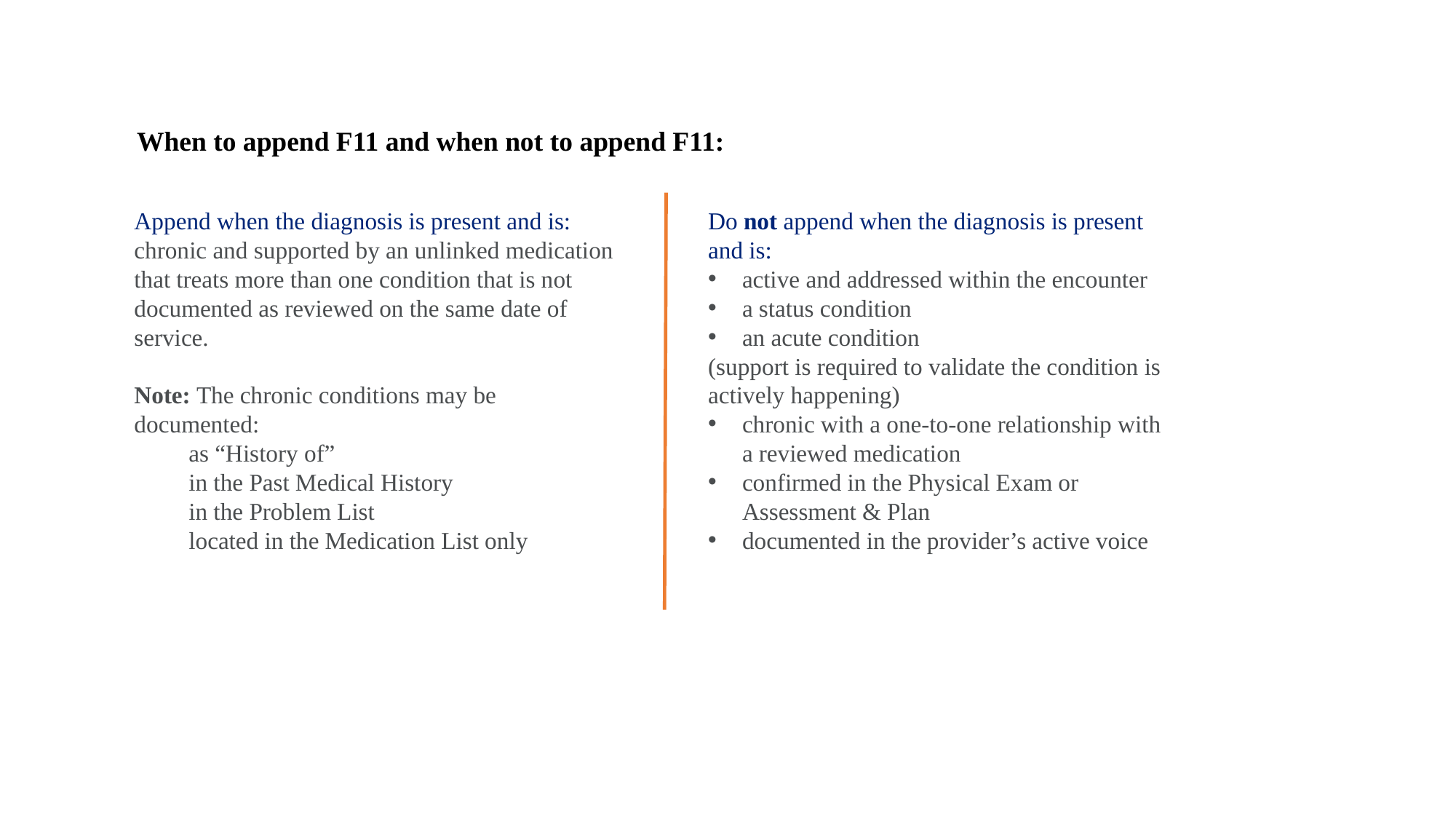

When to append F11 and when not to append F11:

Append when the diagnosis is present and is:
chronic and supported by an unlinked medication that treats more than one condition that is not documented as reviewed on the same date of service.

Note: The chronic conditions may be documented:
as “History of”
in the Past Medical History
in the Problem List
located in the Medication List only

Do not append when the diagnosis is present and is:
active and addressed within the encounter
a status condition
an acute condition
(support is required to validate the condition is actively happening)
chronic with a one-to-one relationship with a reviewed medication
confirmed in the Physical Exam or Assessment & Plan
documented in the provider’s active voice